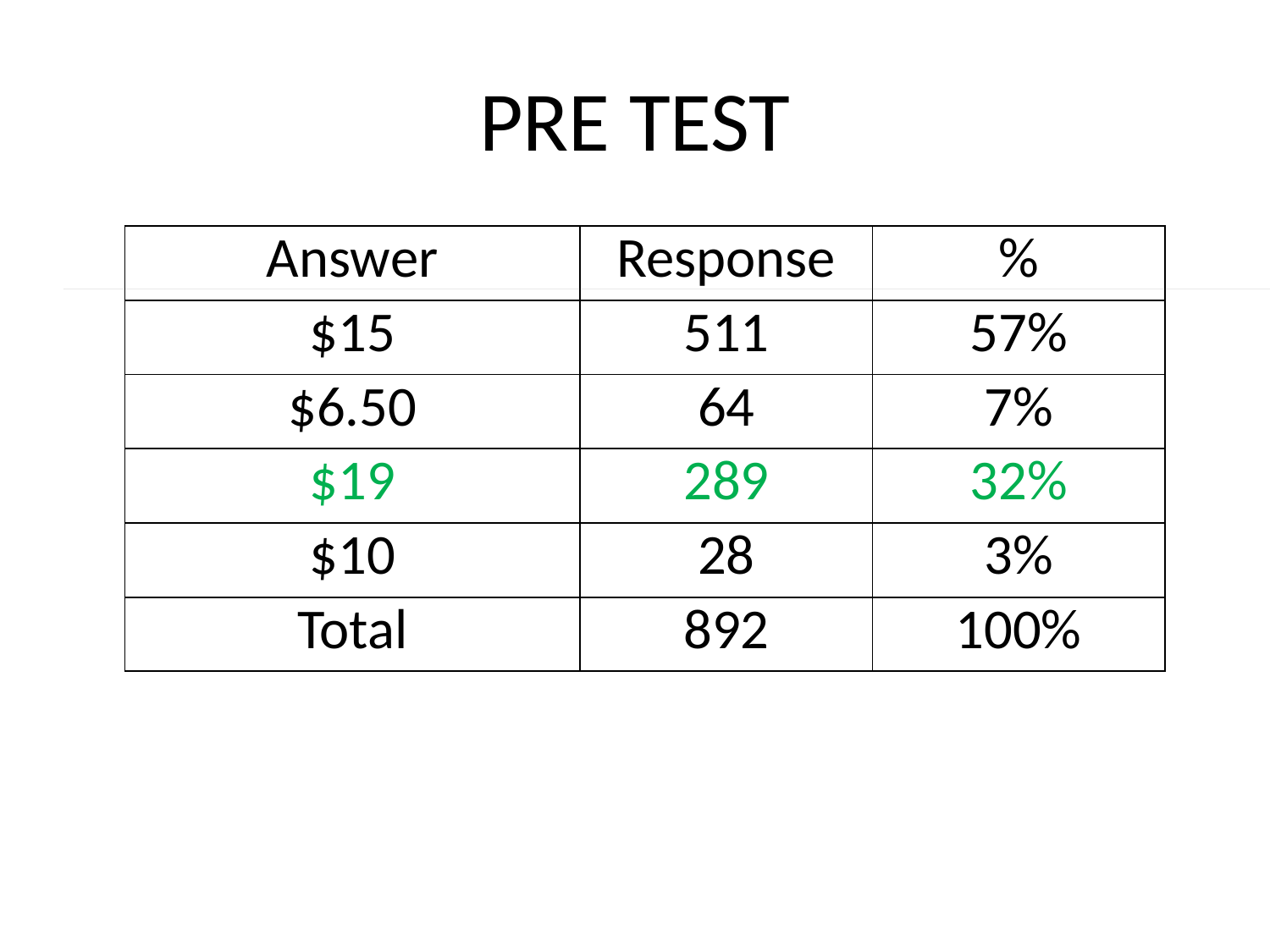

# PRE TEST
| Answer | Response | % |
| --- | --- | --- |
| $15 | 511 | 57% |
| $6.50 | 64 | 7% |
| $19 | 289 | 32% |
| $10 | 28 | 3% |
| Total | 892 | 100% |